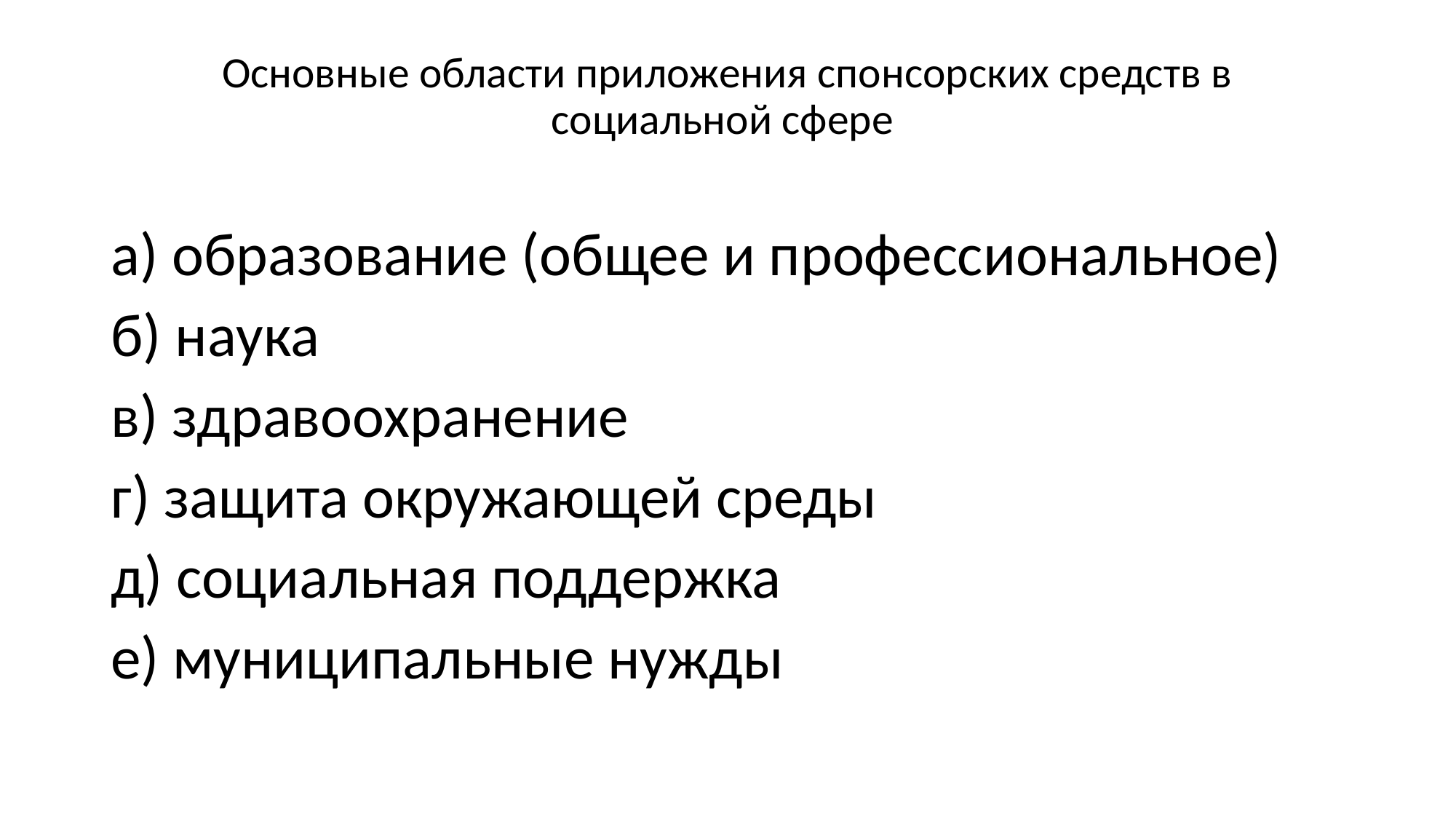

# Основные области приложения спонсорских средств в социальной сфере
а) образование (общее и профессиональное)
б) наука
в) здравоохранение
г) защита окружающей среды
д) социальная поддержка
е) муниципальные нужды